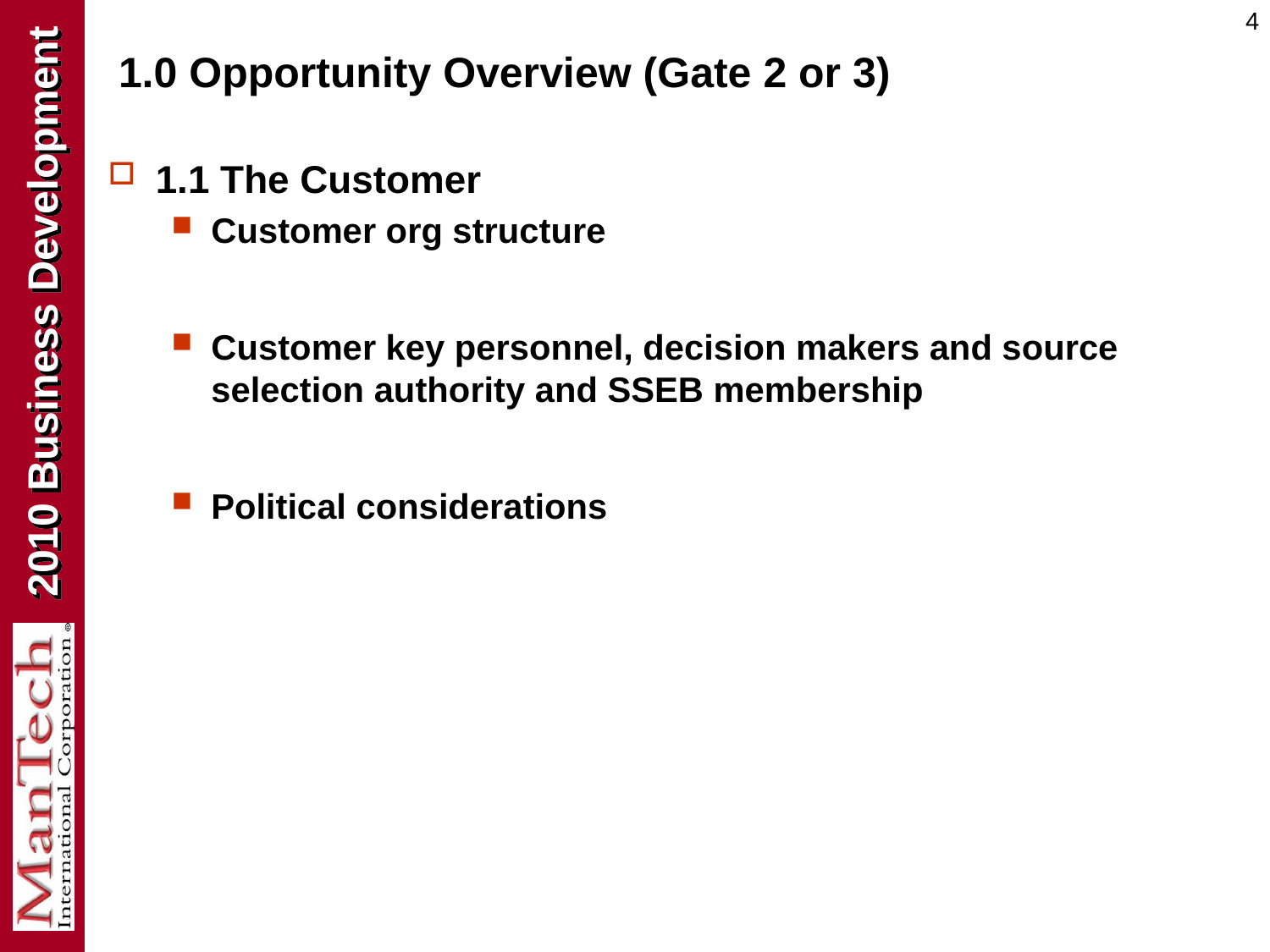

4
# 1.0 Opportunity Overview (Gate 2 or 3)
1.1 The Customer
Customer org structure

Customer key personnel, decision makers and source selection authority and SSEB membership

Political considerations